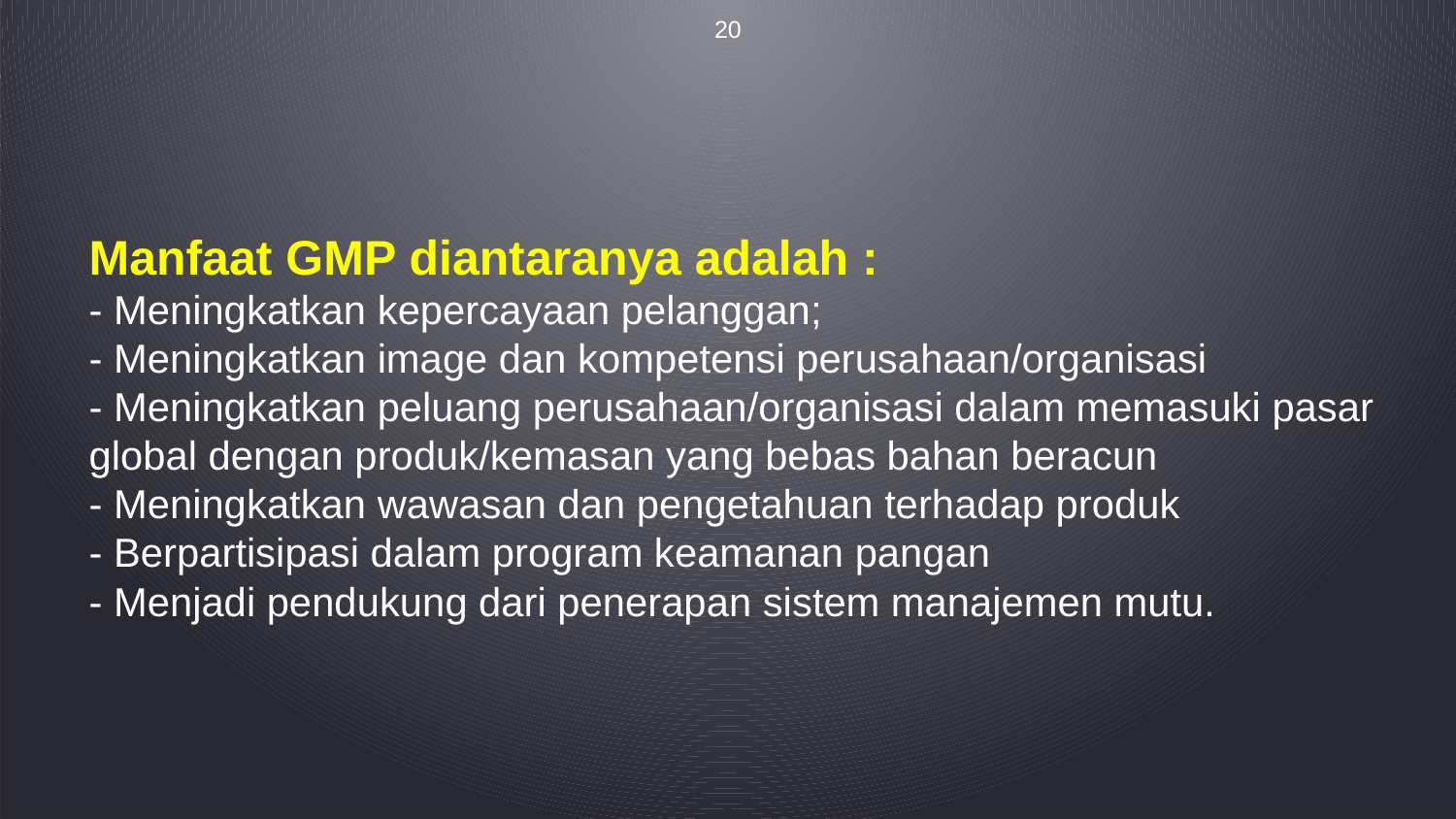

20
# Manfaat GMP diantaranya adalah : - Meningkatkan kepercayaan pelanggan; - Meningkatkan image dan kompetensi perusahaan/organisasi - Meningkatkan peluang perusahaan/organisasi dalam memasuki pasar global dengan produk/kemasan yang bebas bahan beracun - Meningkatkan wawasan dan pengetahuan terhadap produk - Berpartisipasi dalam program keamanan pangan - Menjadi pendukung dari penerapan sistem manajemen mutu.